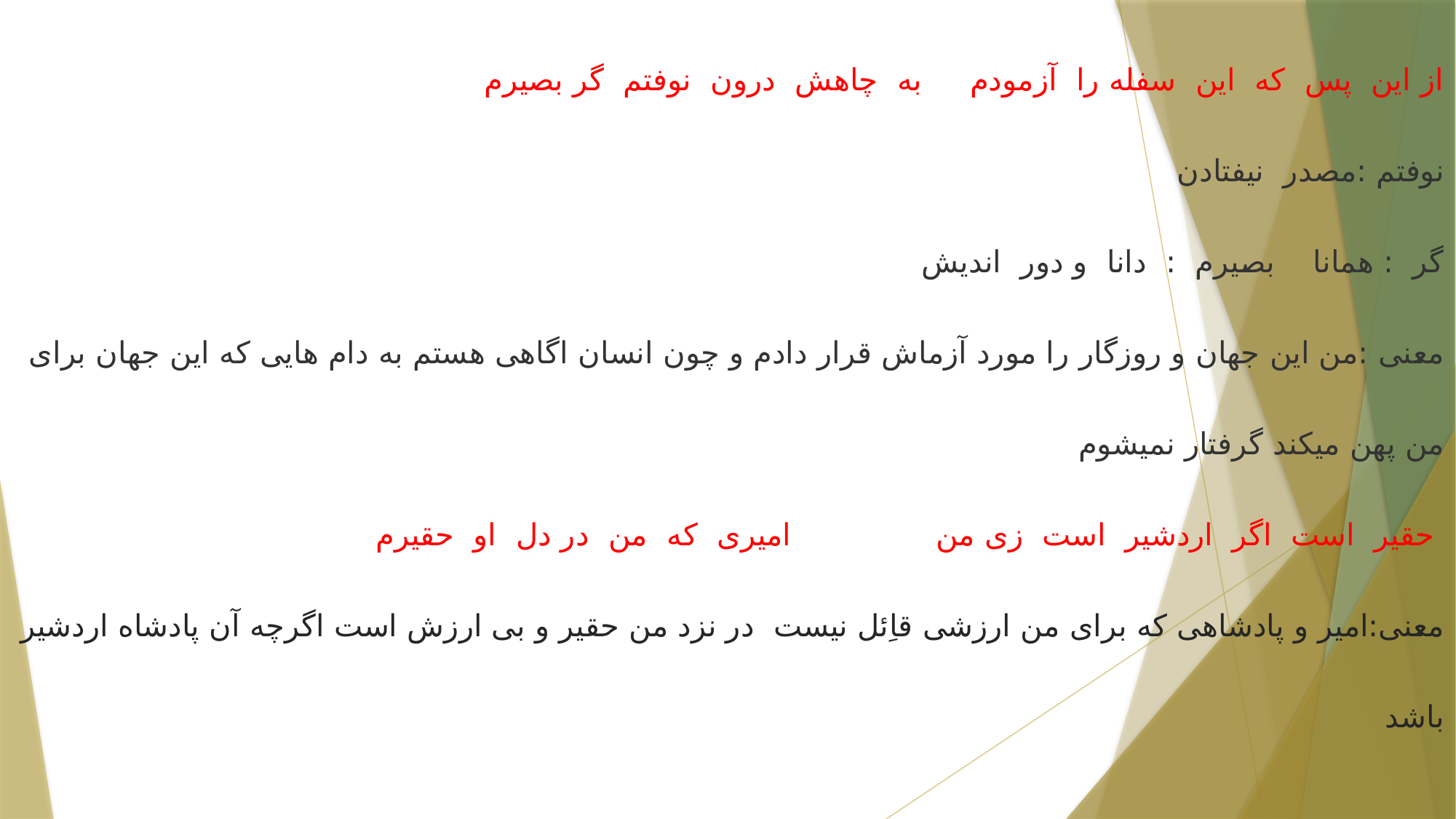

# از این  پس  که  این  سفله را  آزمودم     به  چاهش  درون  نوفتم  گر بصیرم نوفتم :مصدر  نیفتادن گر  : همانا    بصیرم  :  دانا  و دور  اندیش معنی :من این جهان و روزگار را مورد آزماش قرار دادم و چون انسان اگاهی هستم به دام هایی که این جهان برای من پهن میکند گرفتار نمیشوم حقیر  است  اگر  اردشیر  است  زی من               امیری  که  من  در دل  او  حقیرم معنی:امیر و پادشاهی که برای من ارزشی قاِئل نیست  در نزد من حقیر و بی ارزش است اگرچه آن پادشاه اردشیر باشد